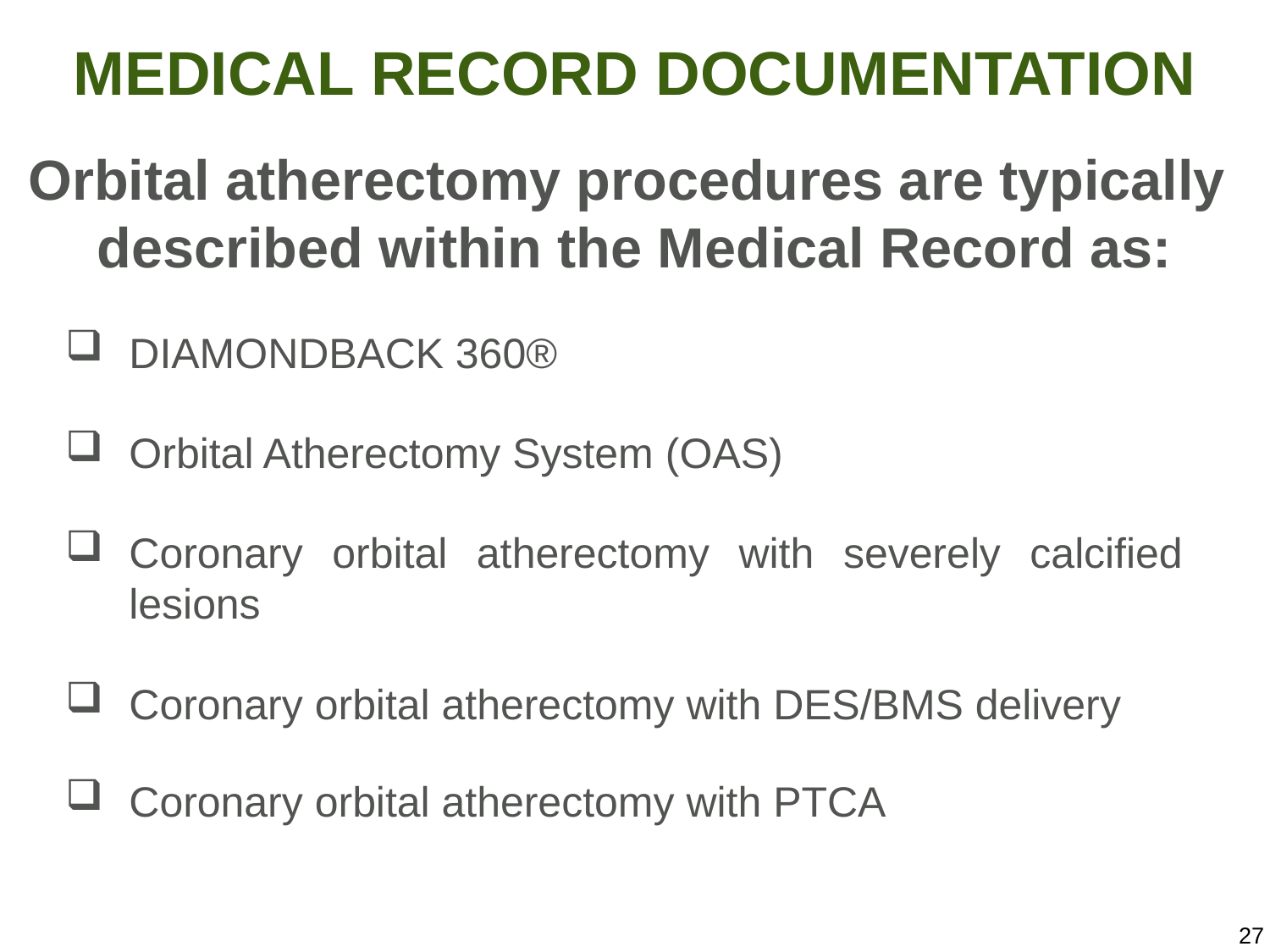

# Medical record documentation
Orbital atherectomy procedures are typically
described within the Medical Record as:
DIAMONDBACK 360®

Orbital Atherectomy System (OAS)

Coronary orbital atherectomy with severely calcified lesions

Coronary orbital atherectomy with DES/BMS delivery

Coronary orbital atherectomy with PTCA
27